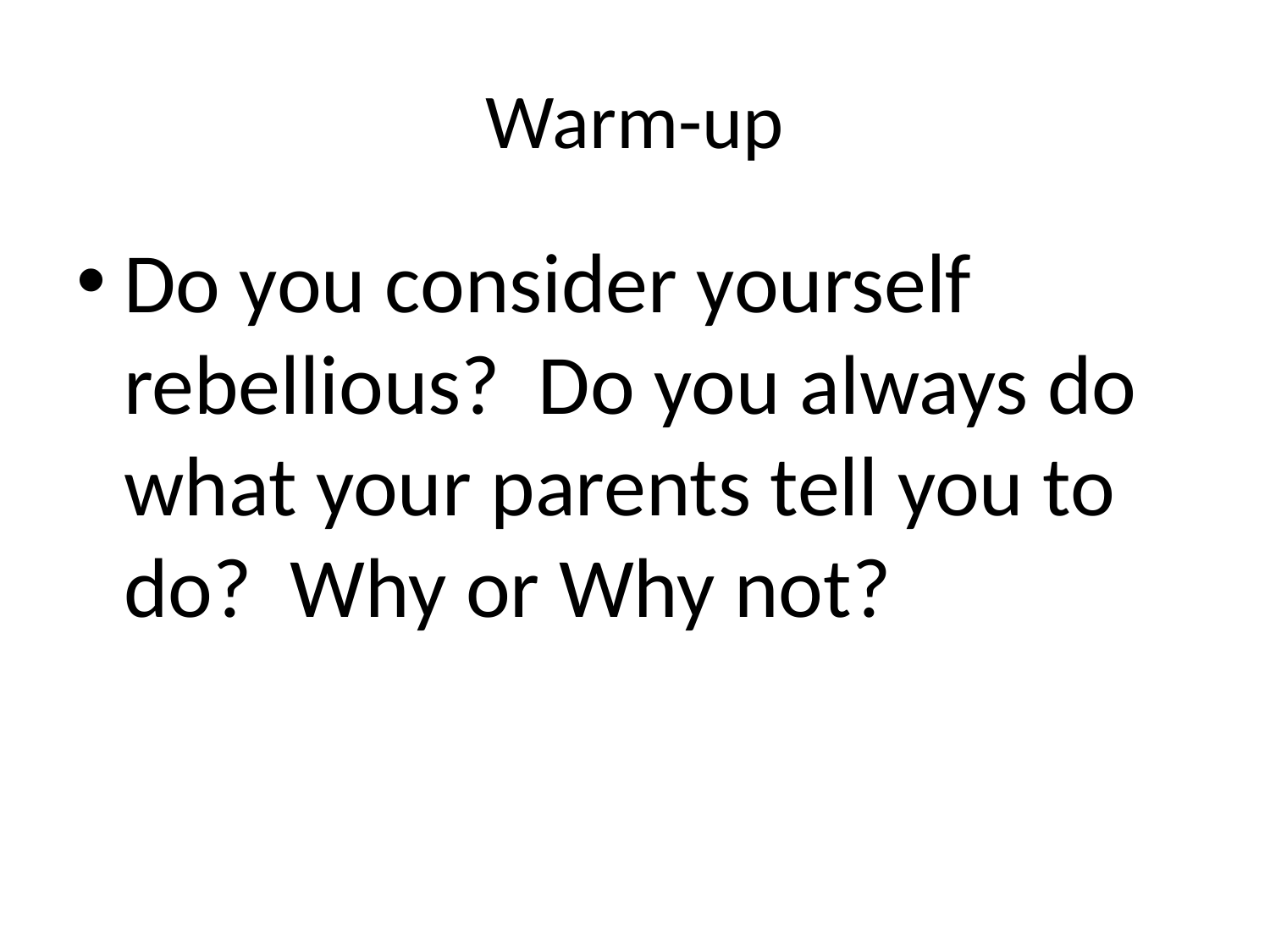

# Warm-up
Do you consider yourself rebellious?  Do you always do what your parents tell you to do?  Why or Why not?